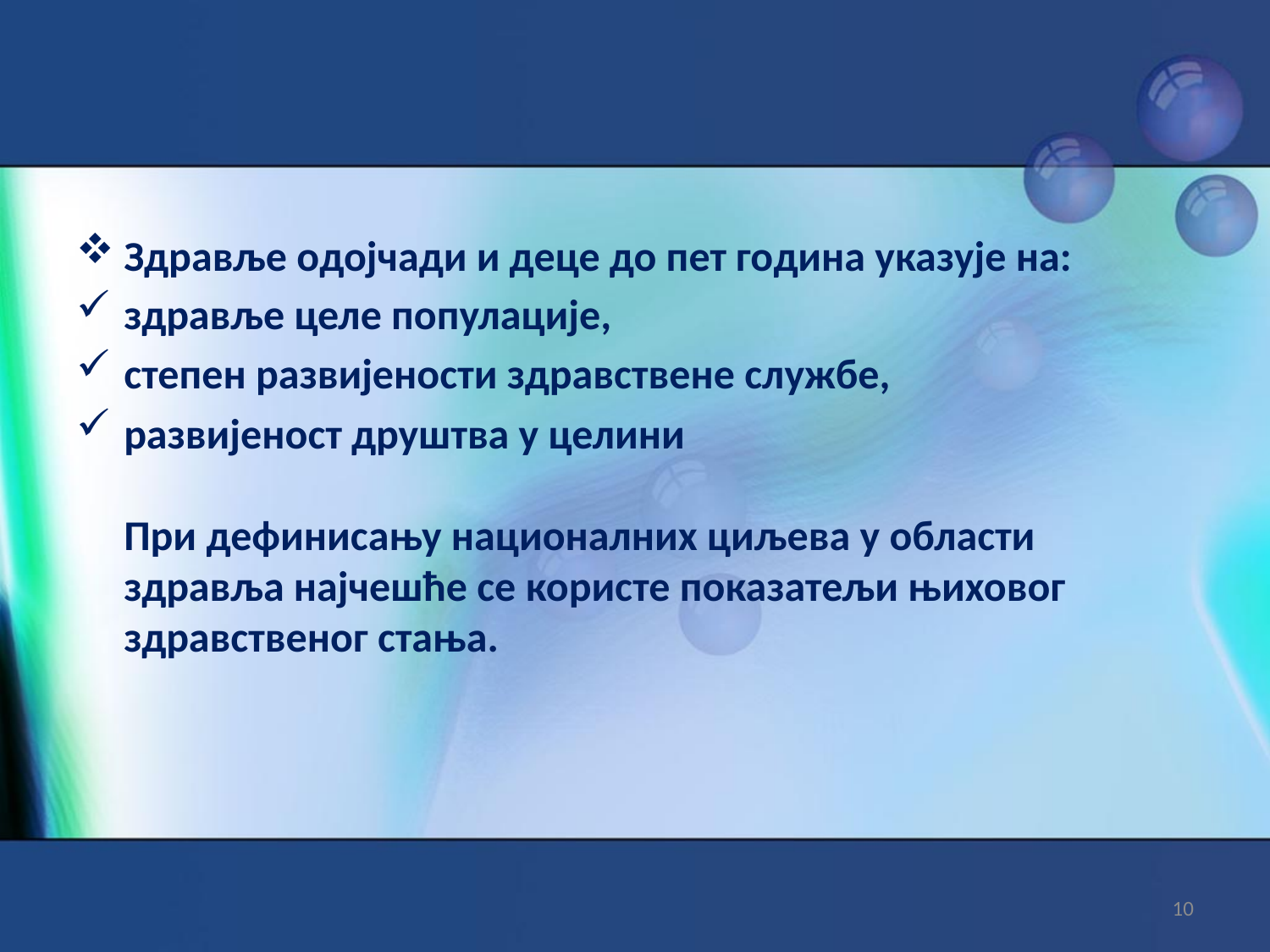

#
Здравље одојчади и деце до пет година указује на:
здравље целе популације,
степен развијености здравствене службе,
развијеност друштва у целини
При дефинисању националних циљева у области здравља најчешће се користе показатељи њиховог здравственог стања.
10